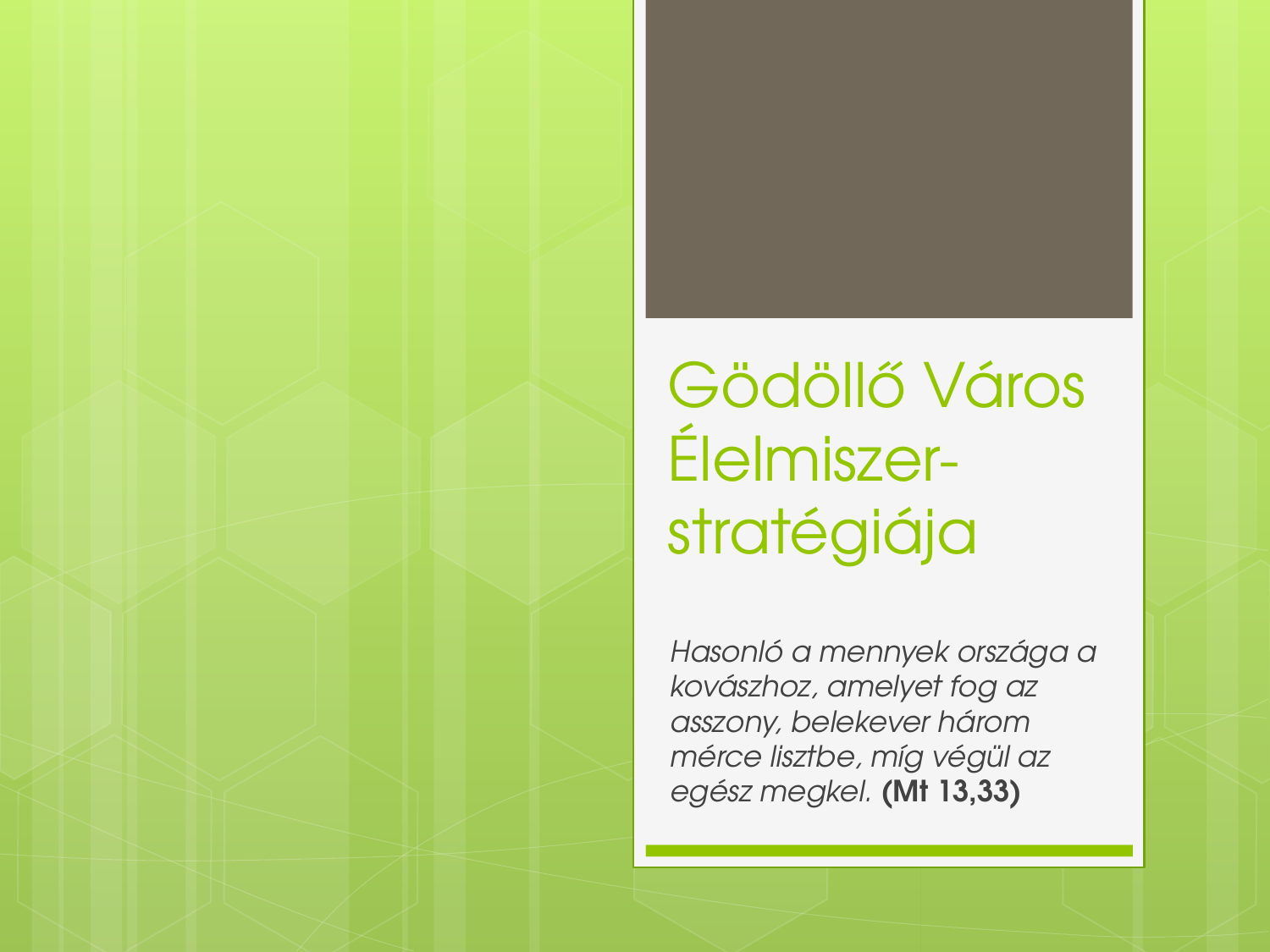

# Gödöllő Város Élelmiszer-stratégiája

Hasonló a mennyek országa a kovászhoz, amelyet fog az asszony, belekever három mérce lisztbe, míg végül az egész megkel. (Mt 13,33)